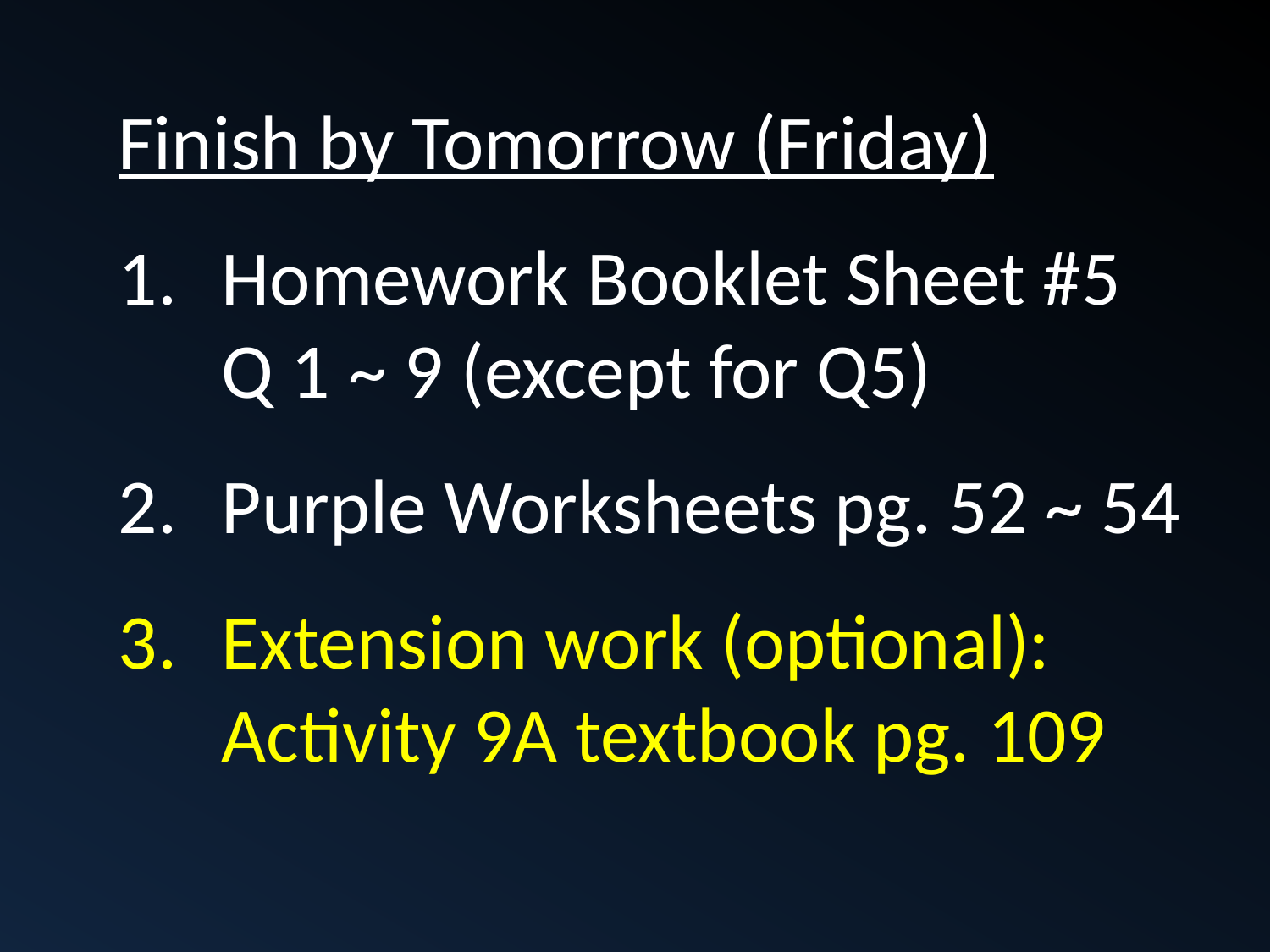

Finish by Tomorrow (Friday)
Homework Booklet Sheet #5   Q 1 ~ 9 (except for Q5)
Purple Worksheets pg. 52 ~ 54
Extension work (optional): Activity 9A textbook pg. 109